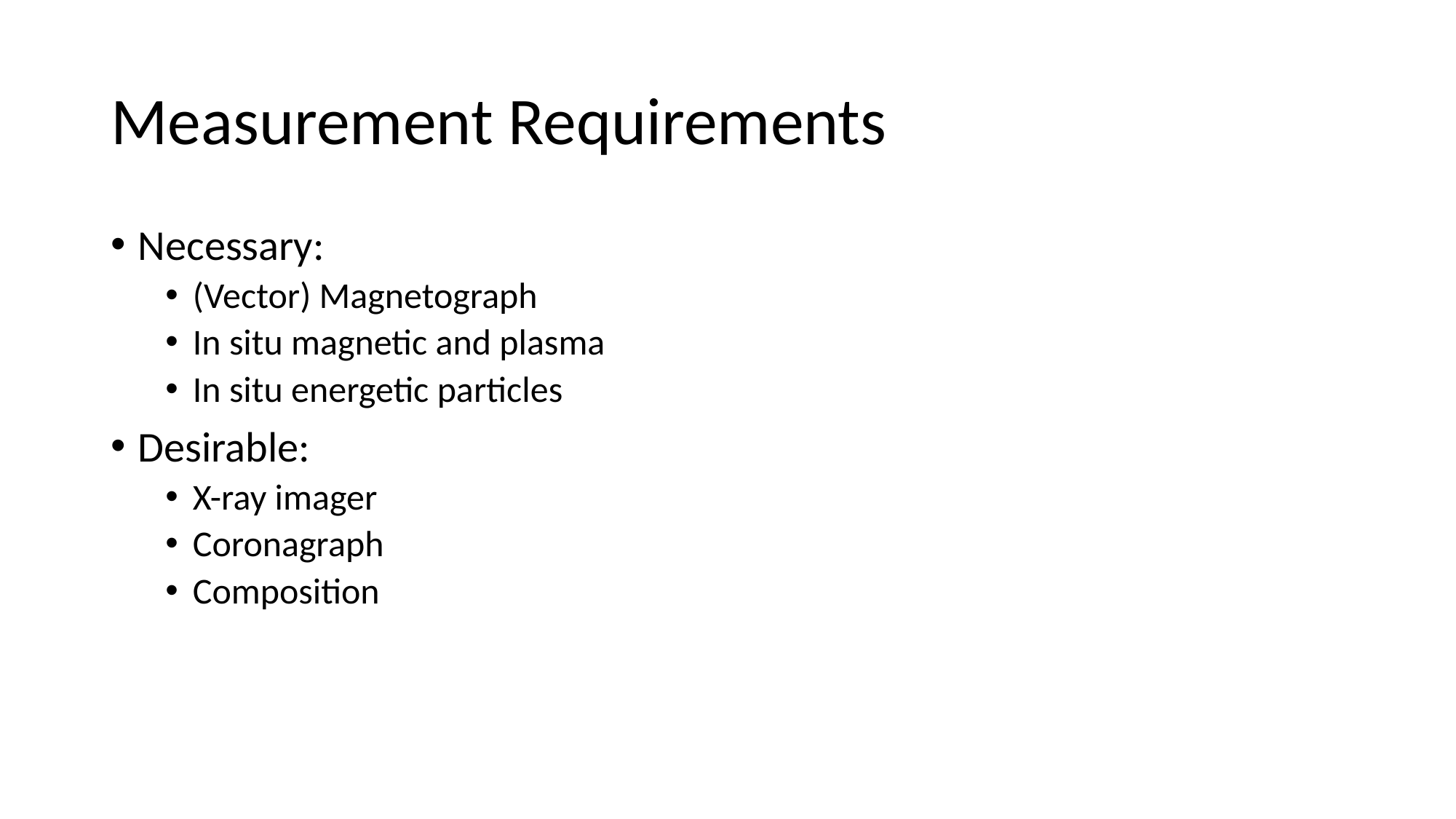

# Measurement Requirements
Necessary:
(Vector) Magnetograph
In situ magnetic and plasma
In situ energetic particles
Desirable:
X-ray imager
Coronagraph
Composition